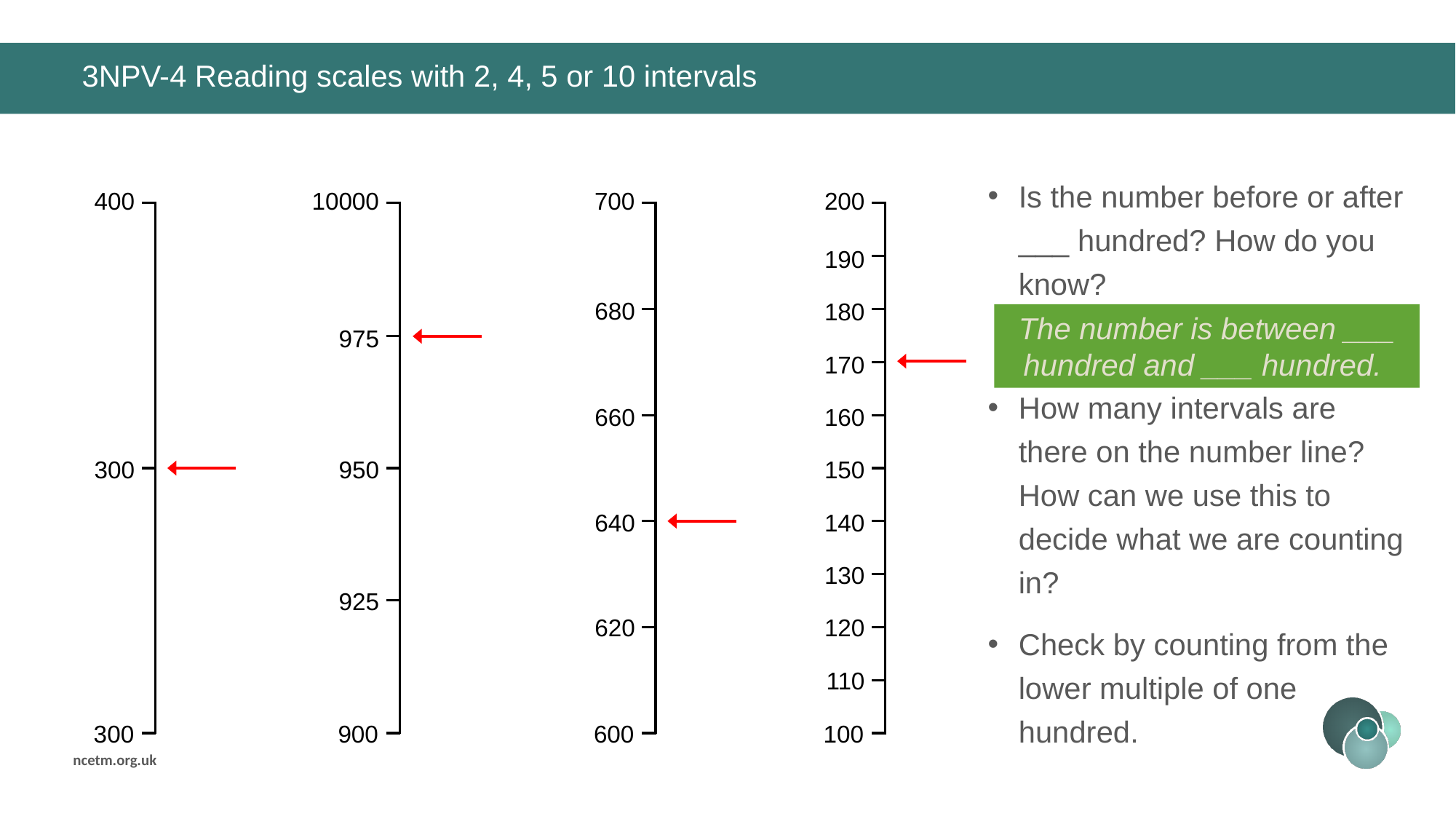

# 3NPV-4 Reading scales with 2, 4, 5 or 10 intervals
Is the number before or after ___ hundred? How do you know?

How many intervals are there on the number line? How can we use this to decide what we are counting in?
Check by counting from the lower multiple of one hundred.

400
300
10000
900
700
600
200
100
190
180
170
160
150
140
130
120
110
680
660
640
620
The number is between ___ hundred and ___ hundred.
975
950
925
300